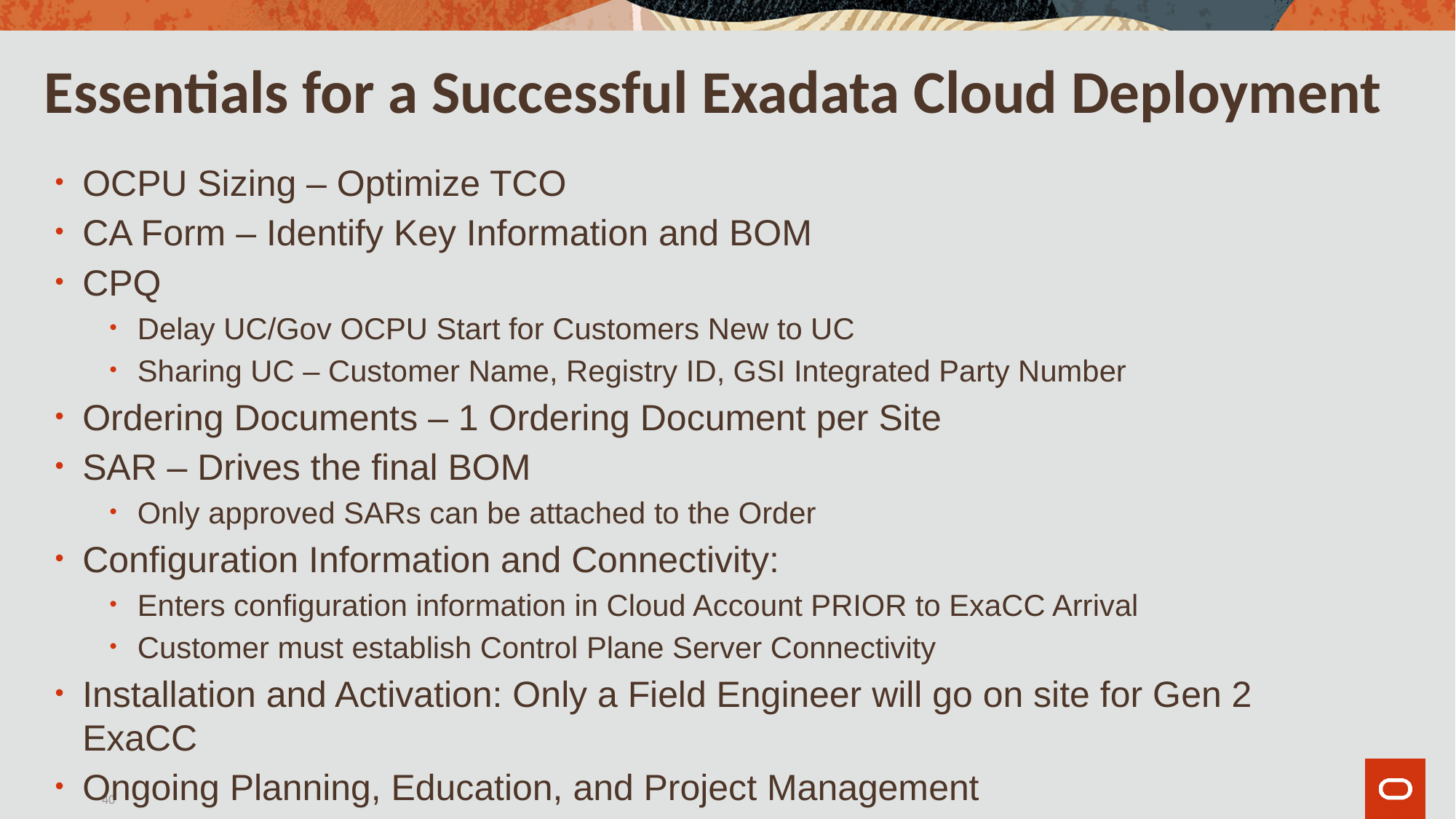

40
# Essentials for a Successful Exadata Cloud Deployment
OCPU Sizing – Optimize TCO
CA Form – Identify Key Information and BOM
CPQ
Delay UC/Gov OCPU Start for Customers New to UC
Sharing UC – Customer Name, Registry ID, GSI Integrated Party Number
Ordering Documents – 1 Ordering Document per Site
SAR – Drives the final BOM
Only approved SARs can be attached to the Order
Configuration Information and Connectivity:
Enters configuration information in Cloud Account PRIOR to ExaCC Arrival
Customer must establish Control Plane Server Connectivity
Installation and Activation: Only a Field Engineer will go on site for Gen 2 ExaCC
Ongoing Planning, Education, and Project Management